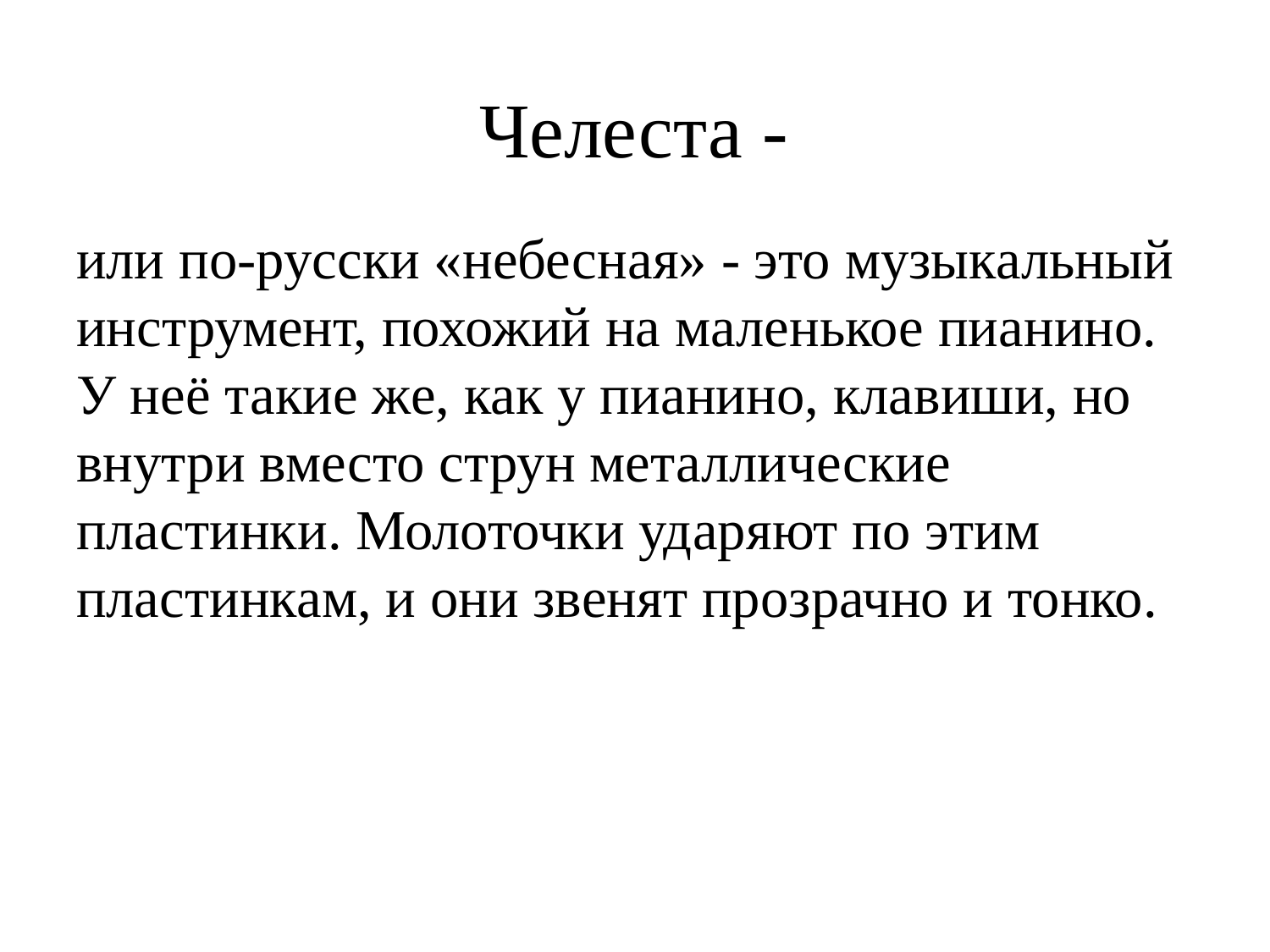

# Челеста -
или по-русски «небесная» - это музыкальный инструмент, похожий на маленькое пианино. У неё такие же, как у пианино, клавиши, но внутри вместо струн металлические пластинки. Молоточки ударяют по этим пластинкам, и они звенят прозрачно и тонко.